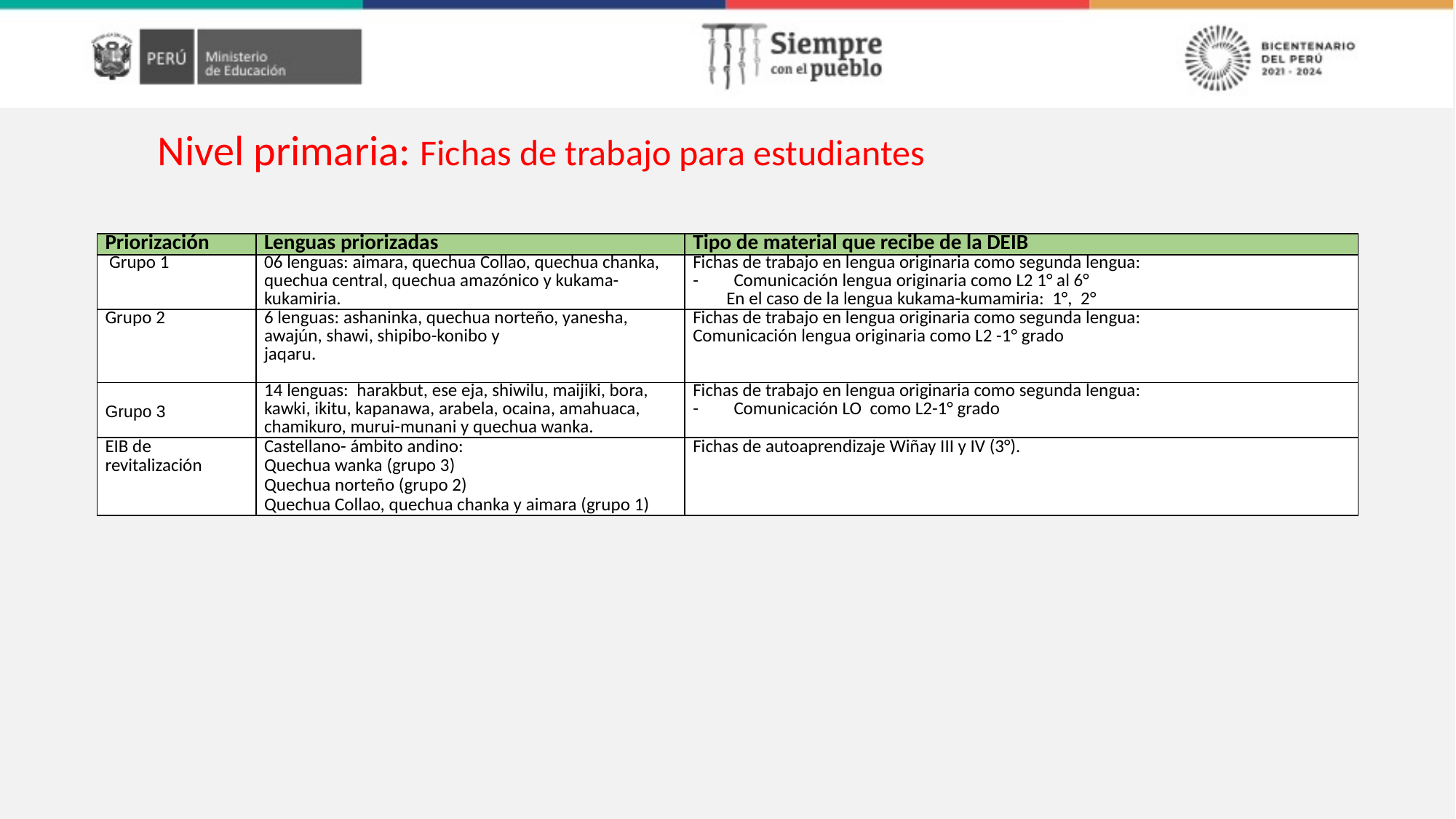

Nivel primaria: Fichas de trabajo para estudiantes
| Priorización | Lenguas priorizadas | Tipo de material que recibe de la DEIB |
| --- | --- | --- |
| Grupo 1 | 06 lenguas: aimara, quechua Collao, quechua chanka, quechua central, quechua amazónico y kukama-kukamiria. | Fichas de trabajo en lengua originaria como segunda lengua: Comunicación lengua originaria como L2 1° al 6° En el caso de la lengua kukama-kumamiria: 1°, 2° |
| Grupo 2 | 6 lenguas: ashaninka, quechua norteño, yanesha, awajún, shawi, shipibo-konibo y jaqaru. | Fichas de trabajo en lengua originaria como segunda lengua: Comunicación lengua originaria como L2 -1° grado |
| Grupo 3 | 14 lenguas: harakbut, ese eja, shiwilu, maijiki, bora, kawki, ikitu, kapanawa, arabela, ocaina, amahuaca, chamikuro, murui-munani y quechua wanka. | Fichas de trabajo en lengua originaria como segunda lengua: Comunicación LO como L2-1° grado |
| EIB de revitalización | Castellano- ámbito andino: Quechua wanka (grupo 3) Quechua norteño (grupo 2) Quechua Collao, quechua chanka y aimara (grupo 1) | Fichas de autoaprendizaje Wiñay III y IV (3°). |